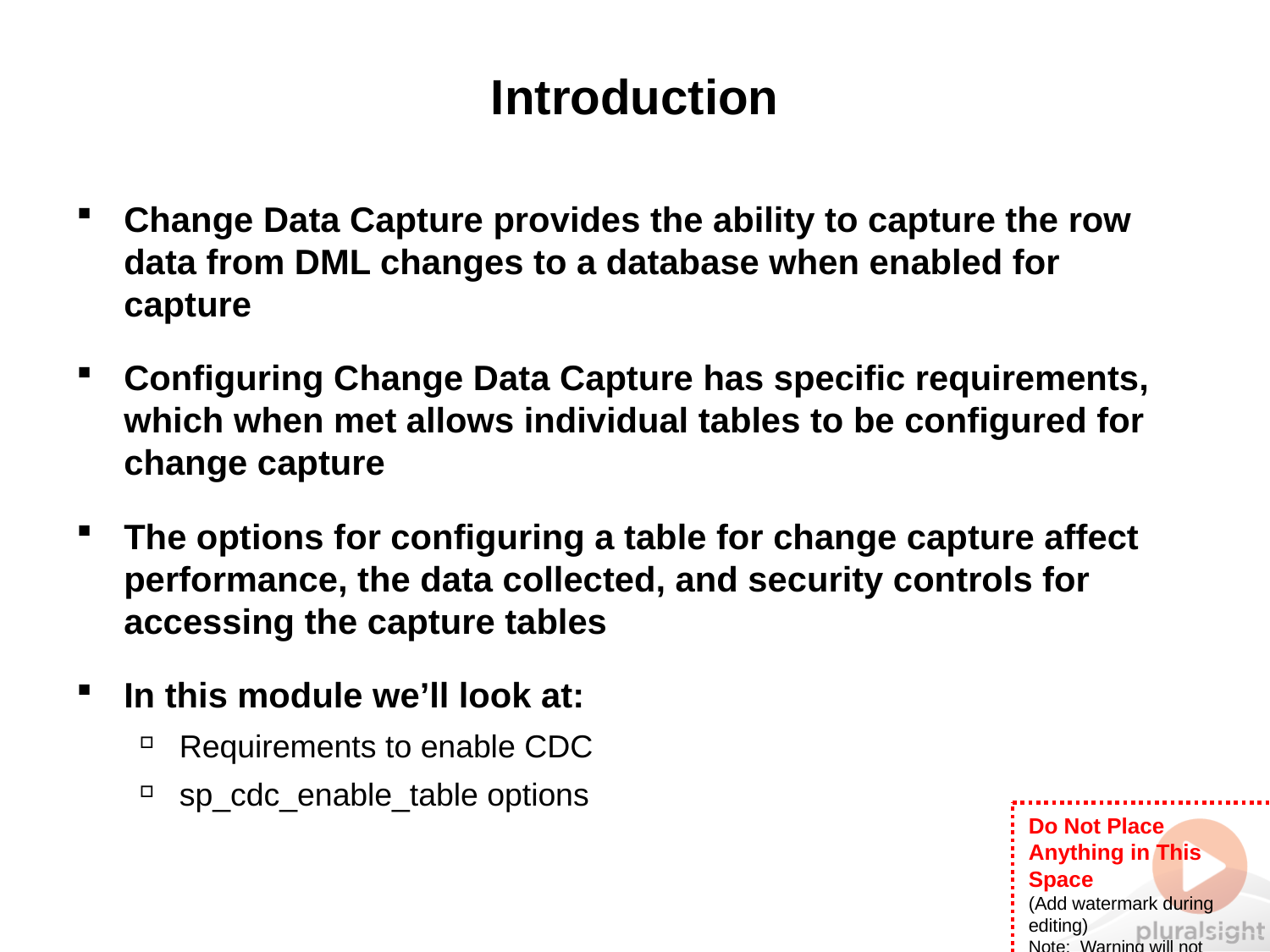

# Introduction
Change Data Capture provides the ability to capture the row data from DML changes to a database when enabled for capture
Configuring Change Data Capture has specific requirements, which when met allows individual tables to be configured for  change capture
The options for configuring a table for change capture affect performance, the data collected, and security controls for accessing the capture tables
In this module we’ll look at:
Requirements to enable CDC
sp_cdc_enable_table options